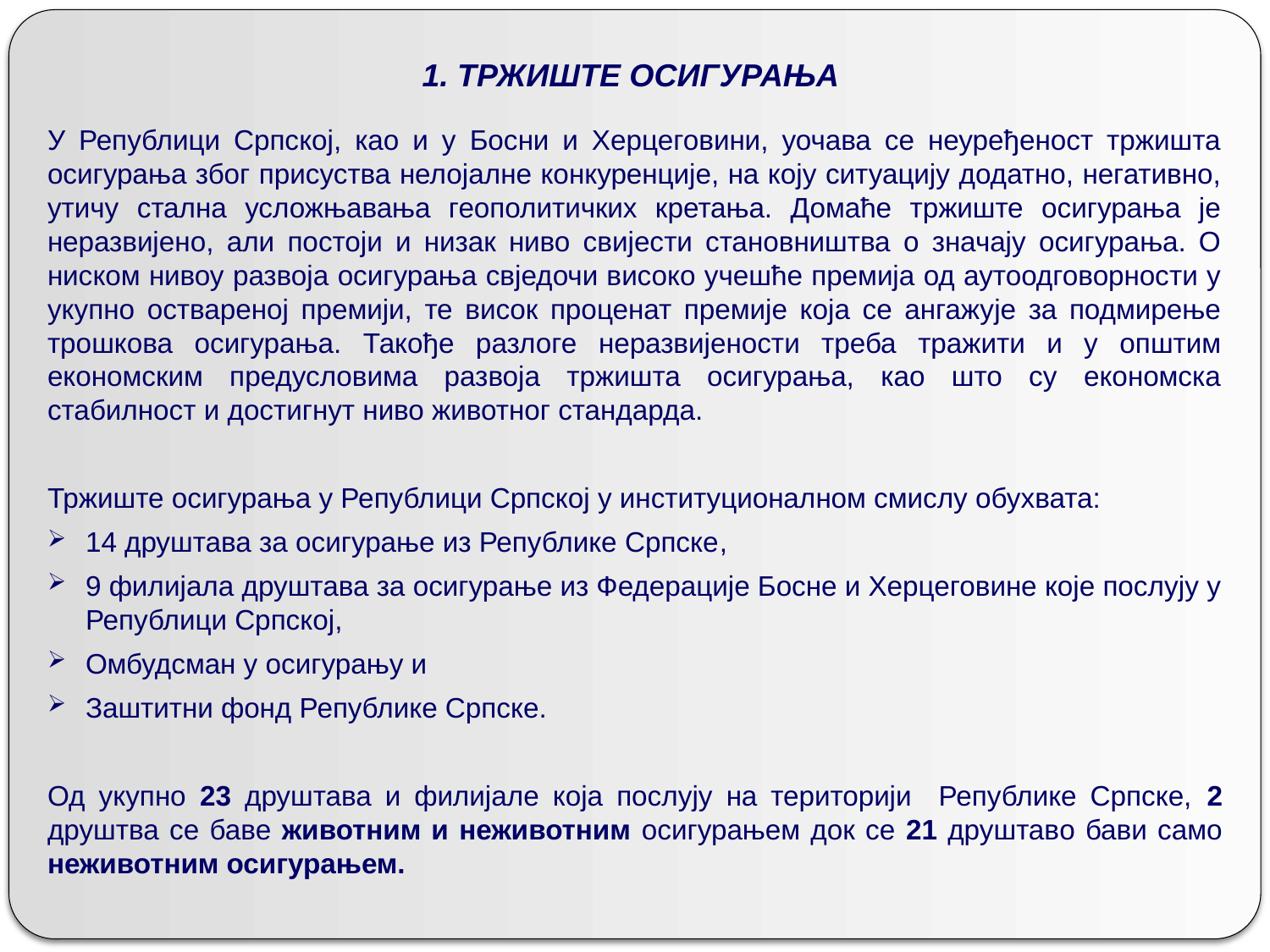

# 1. ТРЖИШТЕ ОСИГУРАЊА
У Републици Српској, као и у Босни и Херцеговини, уочава се неуређеност тржишта осигурања због присуства нелојалне конкуренције, на коју ситуацију додатно, негативно, утичу стална усложњавања геополитичких кретања. Домаће тржиште осигурања је неразвијено, али постоји и низак ниво свијести становништва о значају осигурања. О ниском нивоу развоја осигурања свједочи високо учешће премија од аутоодговорности у укупно оствареној премији, те висок проценат премије која се ангажује за подмирење трошкова осигурања. Такође разлоге неразвијености треба тражити и у општим економским предусловима развоја тржишта осигурања, као што су економска стабилност и достигнут ниво животног стандарда.

Тржиште осигурања у Републици Српској у институционалном смислу обухвата:
14 друштава за осигурање из Републике Српске,
9 филијала друштава за осигурање из Федерације Босне и Херцеговине које послују у Републици Српској,
Омбудсман у осигурању и
Заштитни фонд Републике Српске.

Од укупно 23 друштава и филијале која послују на територији  Републике Српске, 2 друштва се баве животним и неживотним осигурањем док се 21 друштавo бави само неживотним осигурањем.